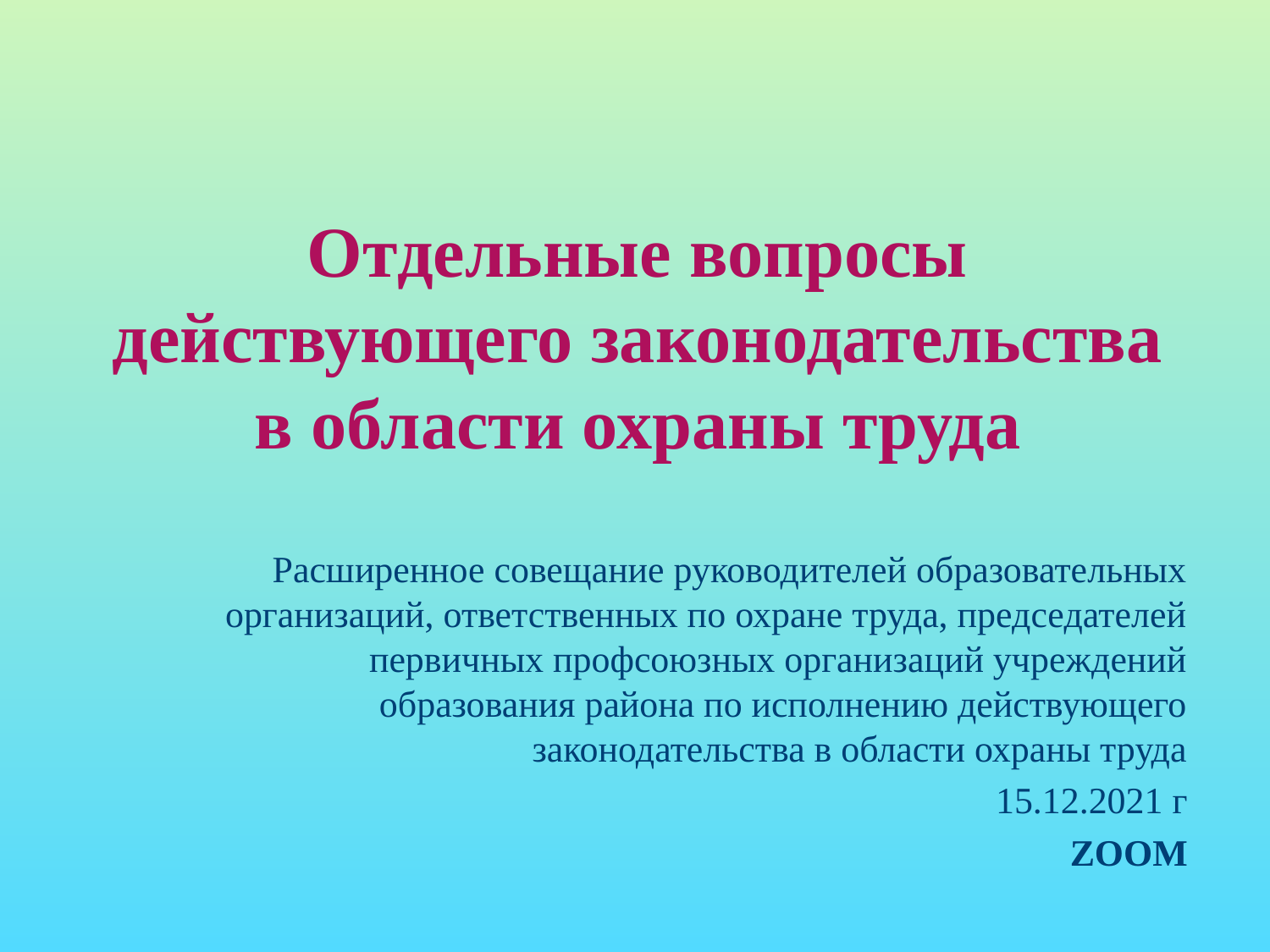

# Отдельные вопросы действующего законодательства в области охраны труда
Расширенное совещание руководителей образовательных организаций, ответственных по охране труда, председателей первичных профсоюзных организаций учреждений образования района по исполнению действующего законодательства в области охраны труда
15.12.2021 г
ZOOM